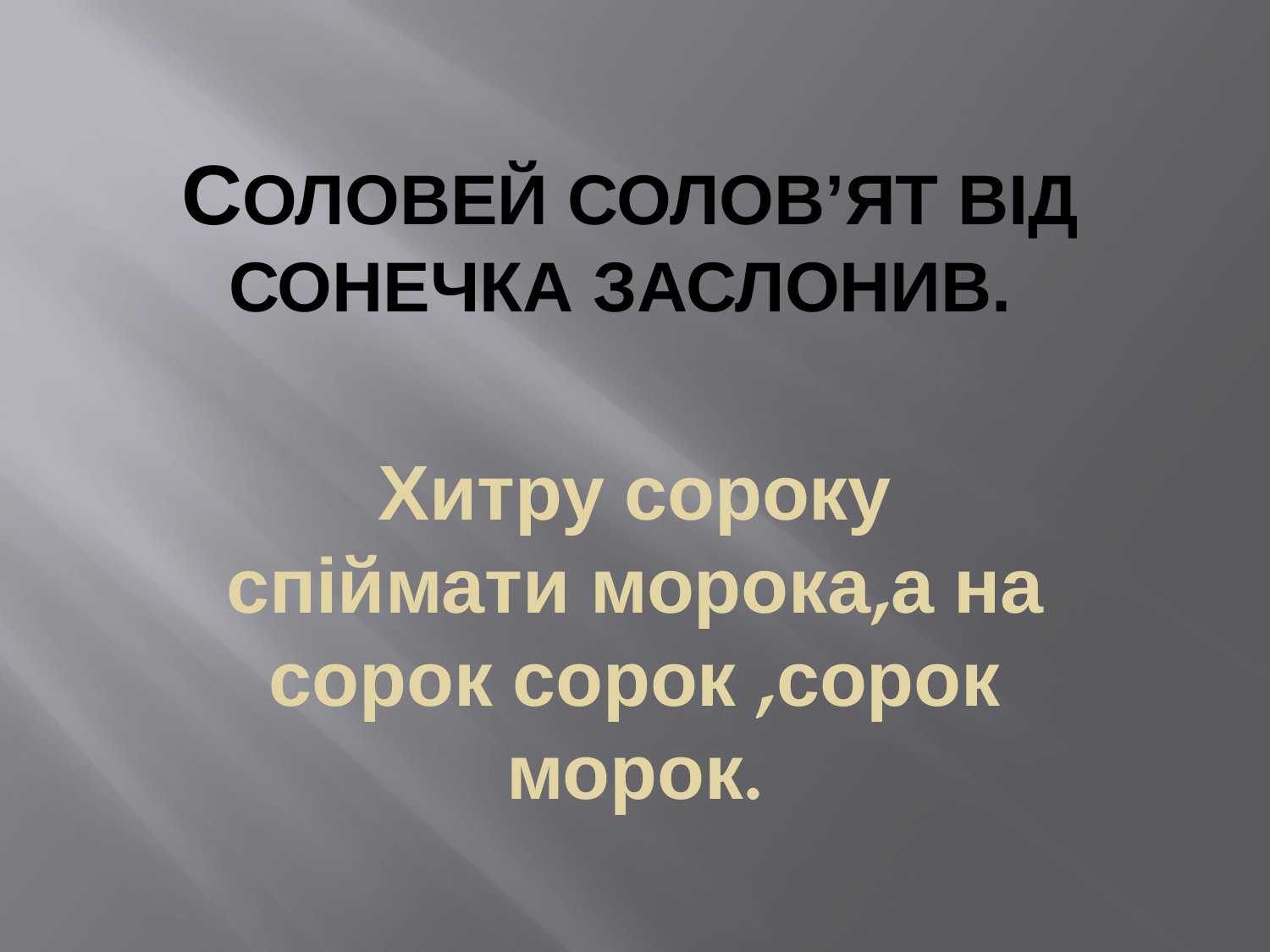

# Соловей солов’ят від сонечка заслонив.
Хитру сороку спіймати морока,а на сорок сорок ,сорок морок.